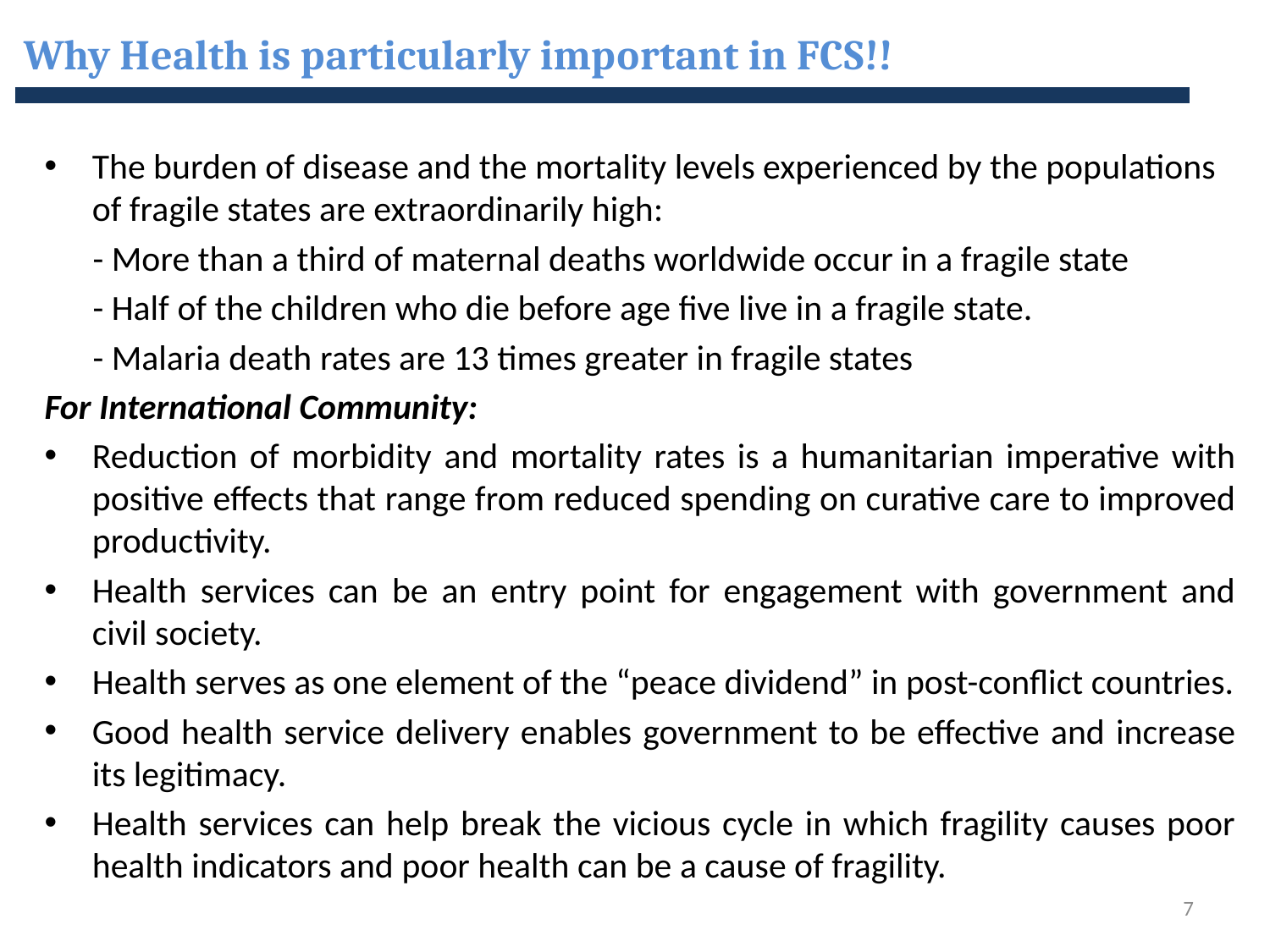

# Why Health is particularly important in FCS!!
The burden of disease and the mortality levels experienced by the populations of fragile states are extraordinarily high:
      - More than a third of maternal deaths worldwide occur in a fragile state
      - Half of the children who die before age five live in a fragile state.
      - Malaria death rates are 13 times greater in fragile states
For International Community:
Reduction of morbidity and mortality rates is a humanitarian imperative with positive effects that range from reduced spending on curative care to improved productivity.
Health services can be an entry point for engagement with government and civil society.
Health serves as one element of the “peace dividend” in post-conflict countries.
Good health service delivery enables government to be effective and increase its legitimacy.
Health services can help break the vicious cycle in which fragility causes poor health indicators and poor health can be a cause of fragility.

7